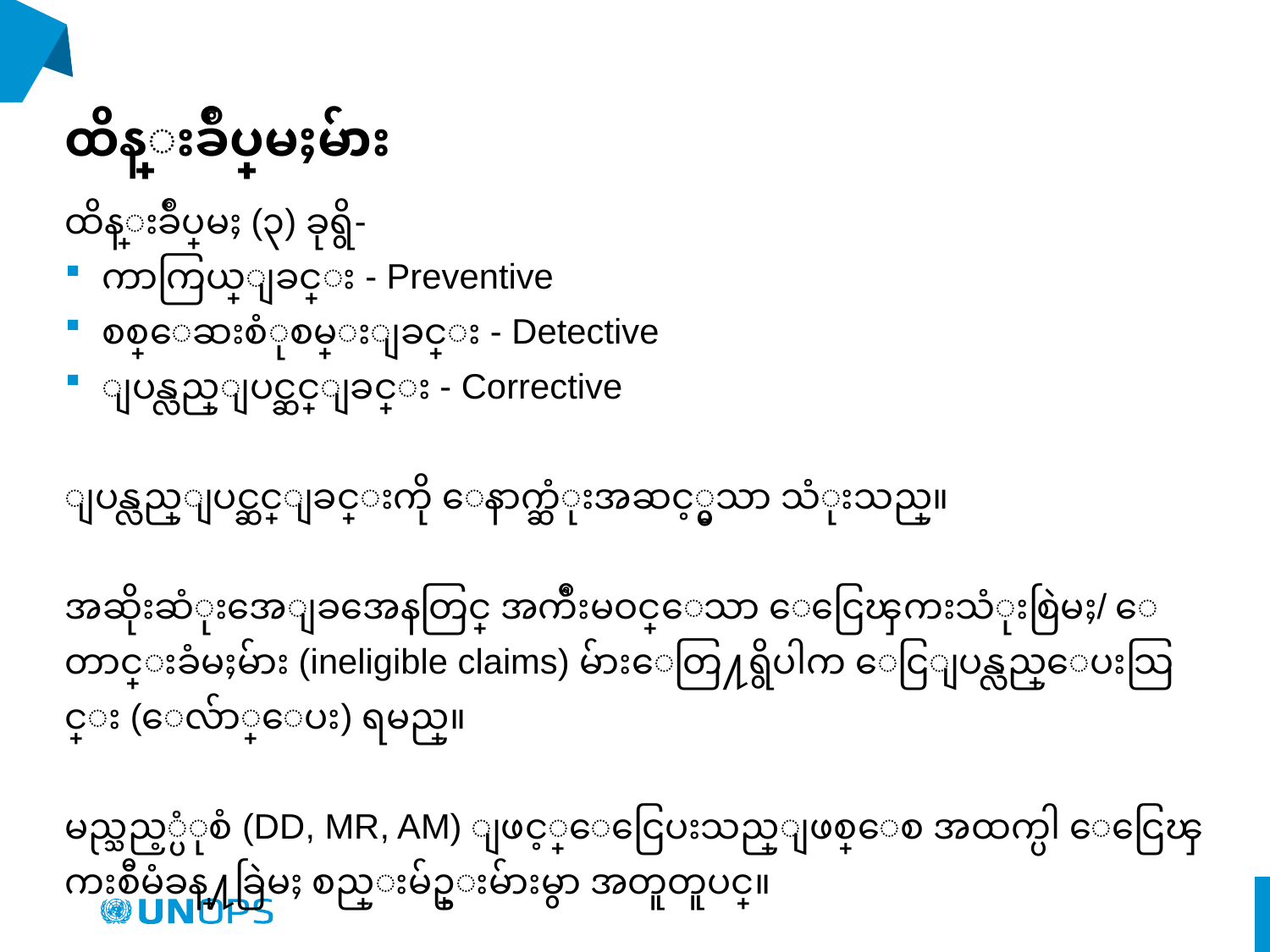

# ထိန္းခ်ဳပ္မႈမ်ား
ထိန္းခ်ဳပ္မႈ (၃) ခုရွိ-
ကာကြယ္ျခင္း - Preventive
စစ္ေဆးစံုစမ္းျခင္း - Detective
ျပန္လည္ျပင္ဆင္ျခင္း - Corrective

ျပန္လည္ျပင္ဆင္ျခင္းကို ေနာက္ဆံုးအဆင့္မွသာ သံုးသည္။

အဆိုးဆံုးအေျခအေနတြင္ အက်ဳံးမဝင္ေသာ ေငြေၾကးသံုးစြဲမႈ/ ေတာင္းခံမႈမ်ား (ineligible claims) မ်ားေတြ႔ရွိပါက ေငြျပန္လည္ေပးသြင္း (ေလ်ာ္ေပး) ရမည္။

မည္သည့္ပံုစံ (DD, MR, AM) ျဖင့္ေငြေပးသည္ျဖစ္ေစ အထက္ပါ ေငြေၾကးစီမံခန္႔ခြဲမႈ စည္းမ်ဥ္းမ်ားမွာ အတူတူပင္။